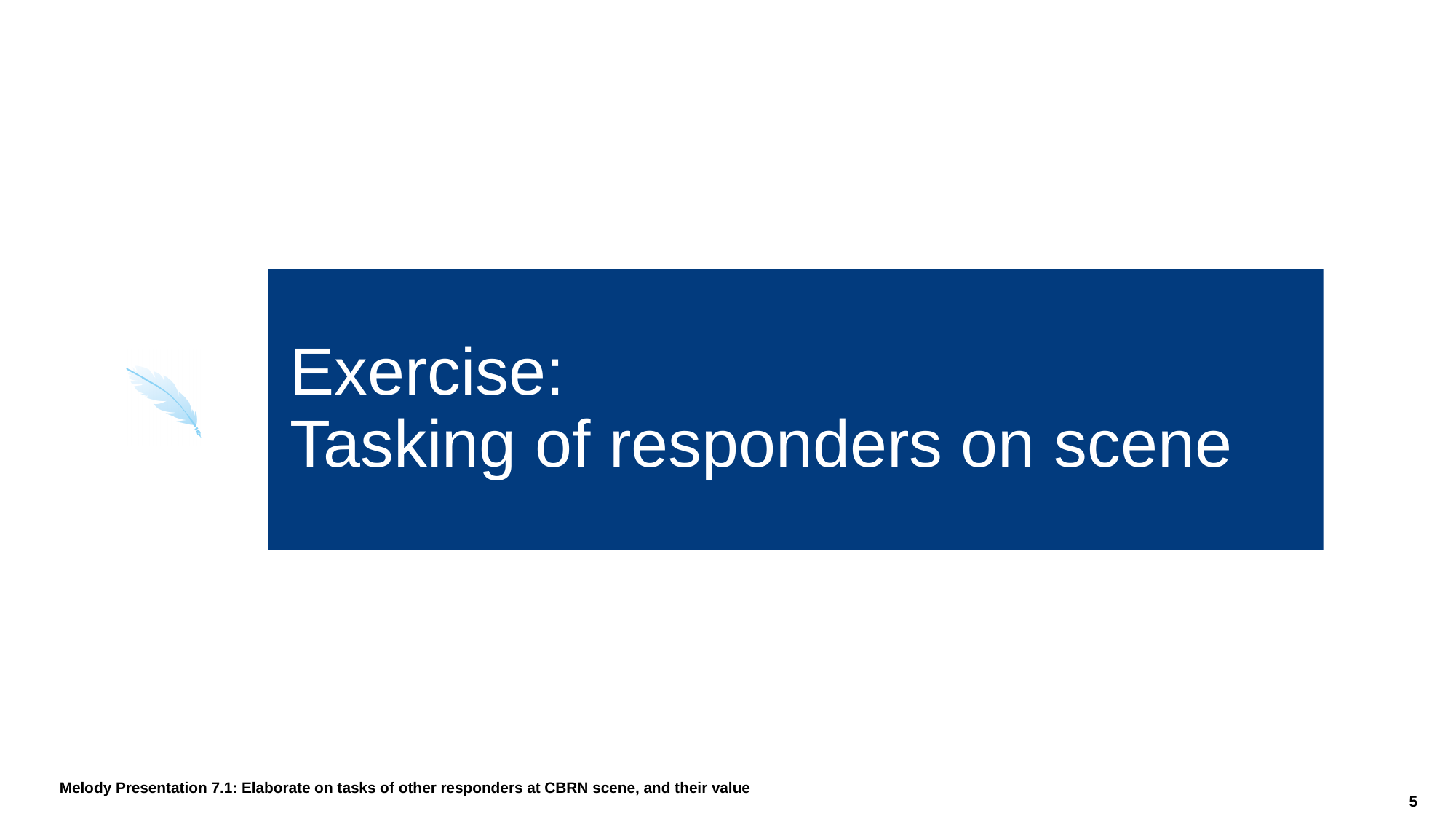

# Exercise: Tasking of responders on scene
Melody Presentation 7.1: Elaborate on tasks of other responders at CBRN scene, and their value
5